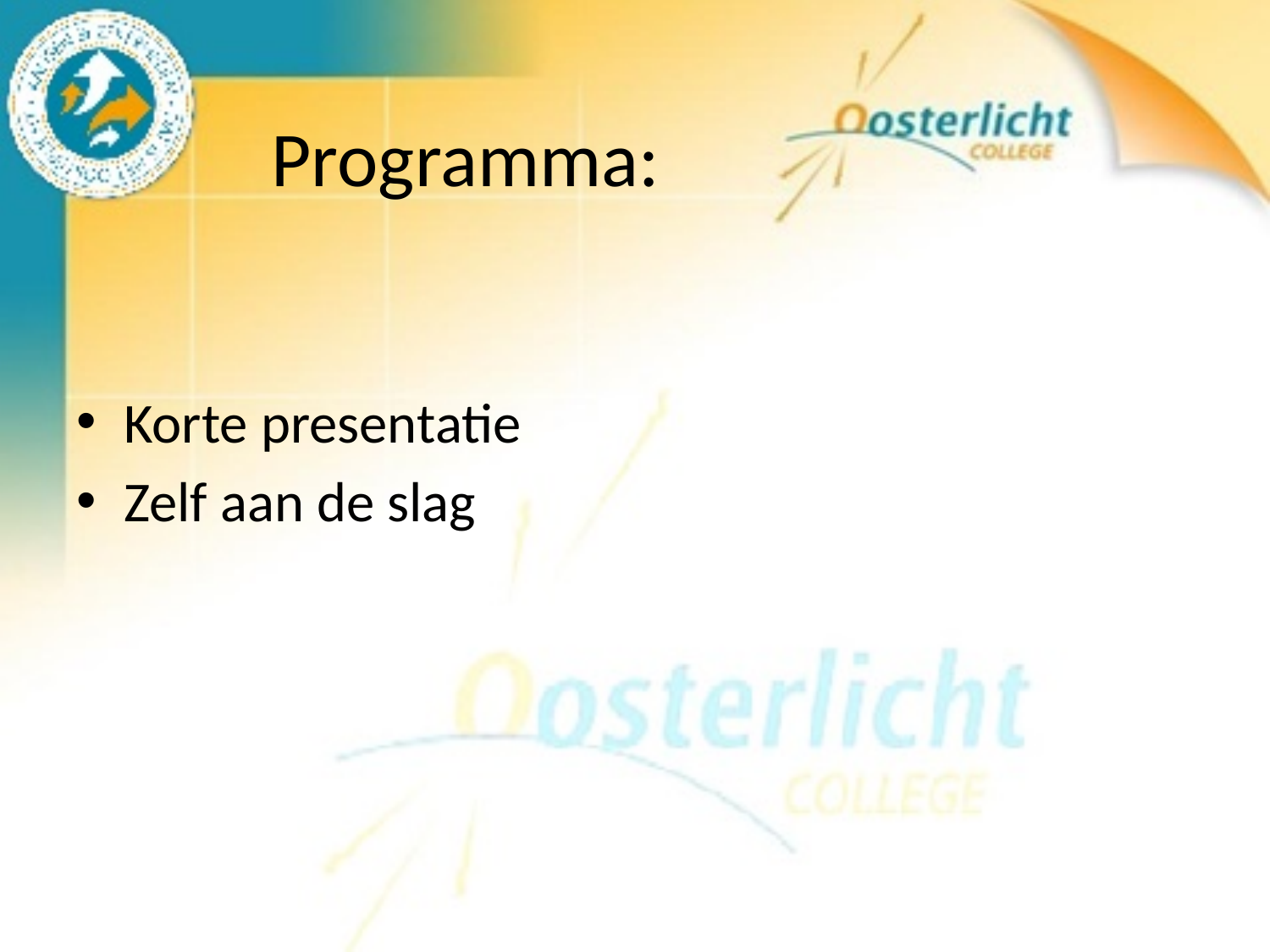

# Programma:

Korte presentatie
Zelf aan de slag